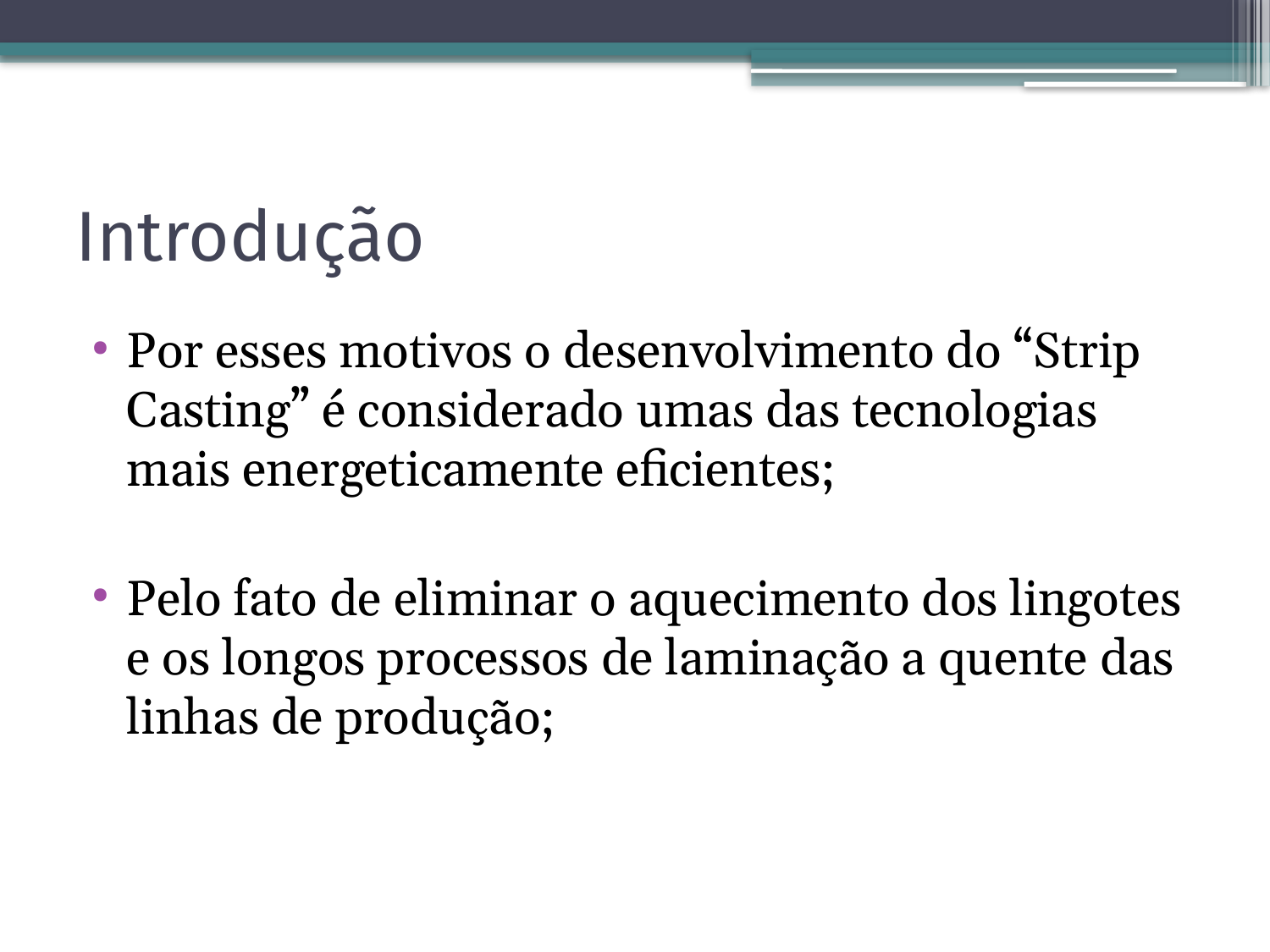

# Introdução
Por esses motivos o desenvolvimento do “Strip Casting” é considerado umas das tecnologias mais energeticamente eficientes;

Pelo fato de eliminar o aquecimento dos lingotes e os longos processos de laminação a quente das linhas de produção;